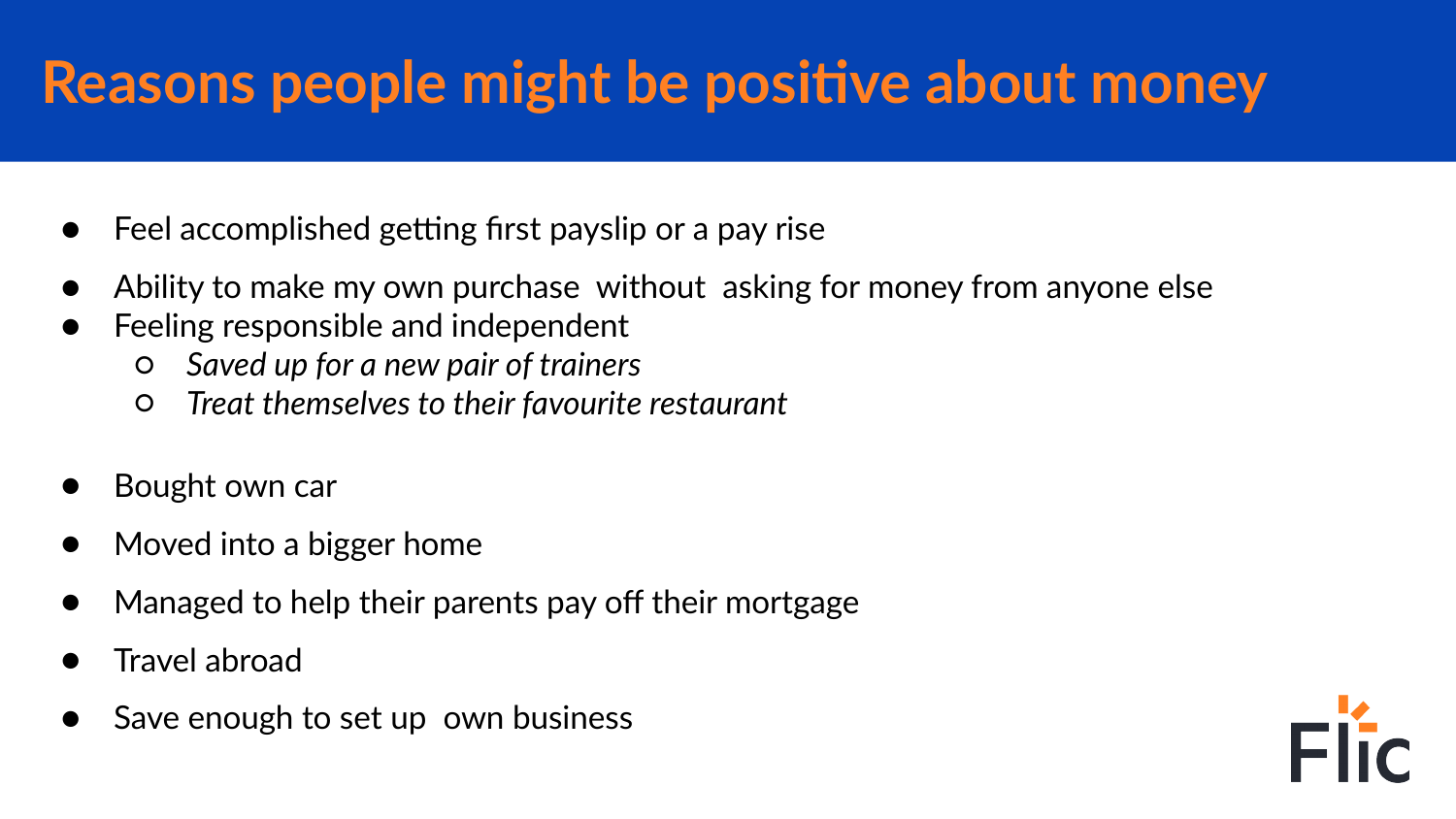

# Reasons people might be positive about money

Feel accomplished getting first payslip or a pay rise
Ability to make my own purchase  without  asking for money from anyone else
Feeling responsible and independent
Saved up for a new pair of trainers
Treat themselves to their favourite restaurant

Bought own car
Moved into a bigger home
Managed to help their parents pay off their mortgage
Travel abroad
Save enough to set up  own business